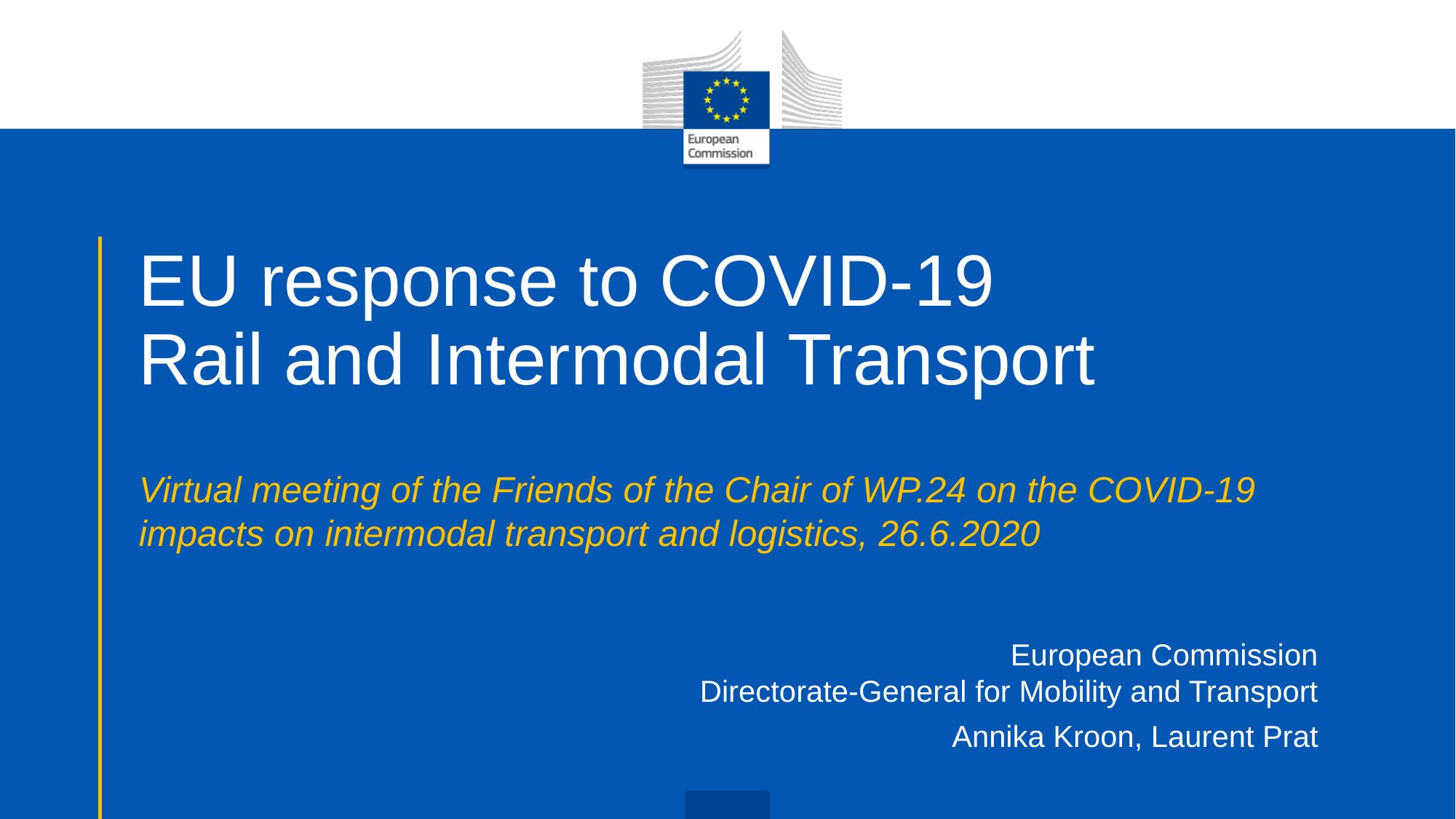

# EU response to COVID-19 Rail and Intermodal Transport
Virtual meeting of the Friends of the Chair of WP.24 on the COVID-19 impacts on intermodal transport and logistics, 26.6.2020
European Commission
Directorate-General for Mobility and Transport
Annika Kroon, Laurent Prat